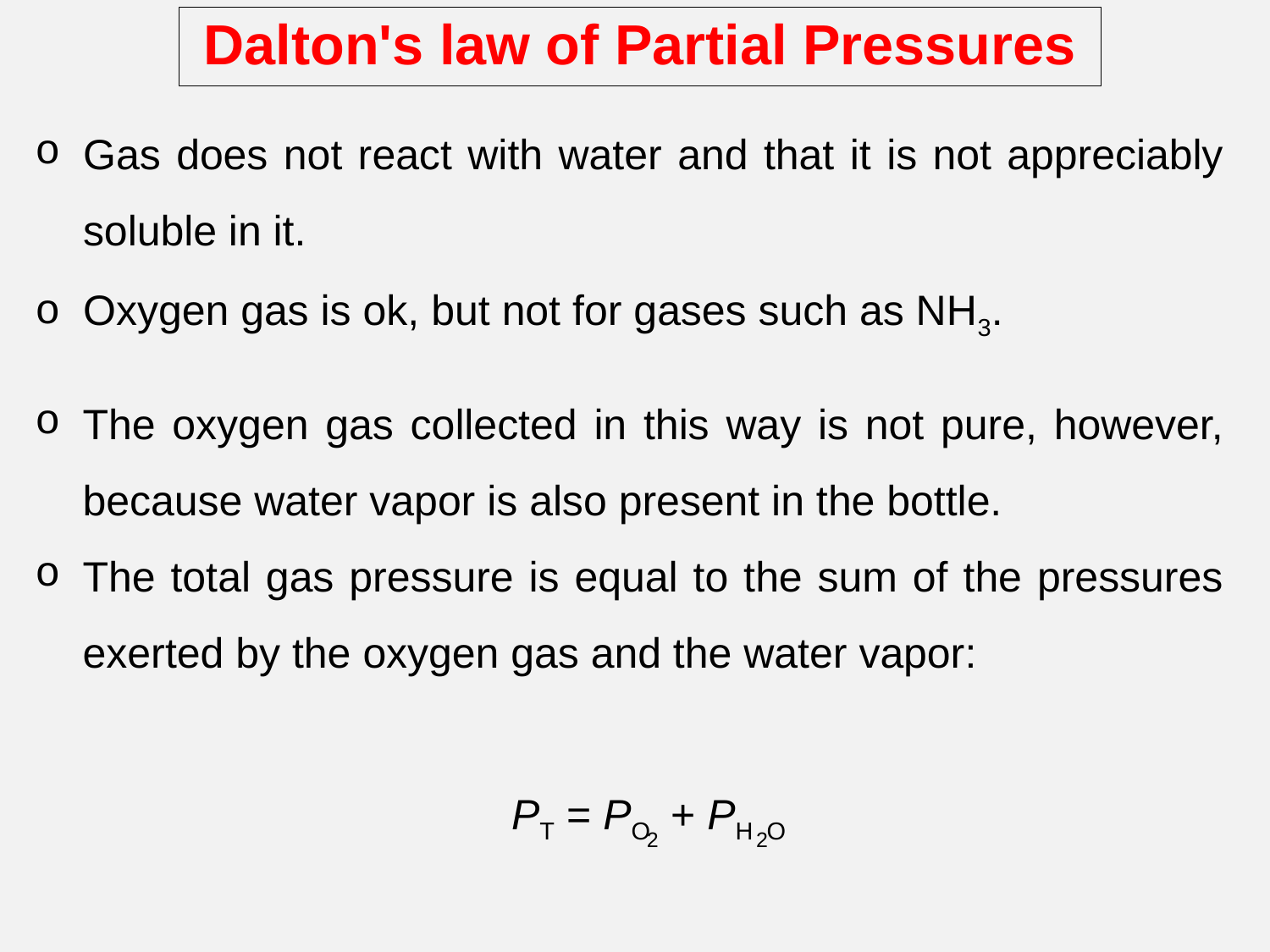

# Dalton's law of Partial Pressures
Gas does not react with water and that it is not appreciably soluble in it.
Oxygen gas is ok, but not for gases such as NH3.
The oxygen gas collected in this way is not pure, however, because water vapor is also present in the bottle.
The total gas pressure is equal to the sum of the pressures exerted by the oxygen gas and the water vapor:
PT = PO   + PH  O
2
2